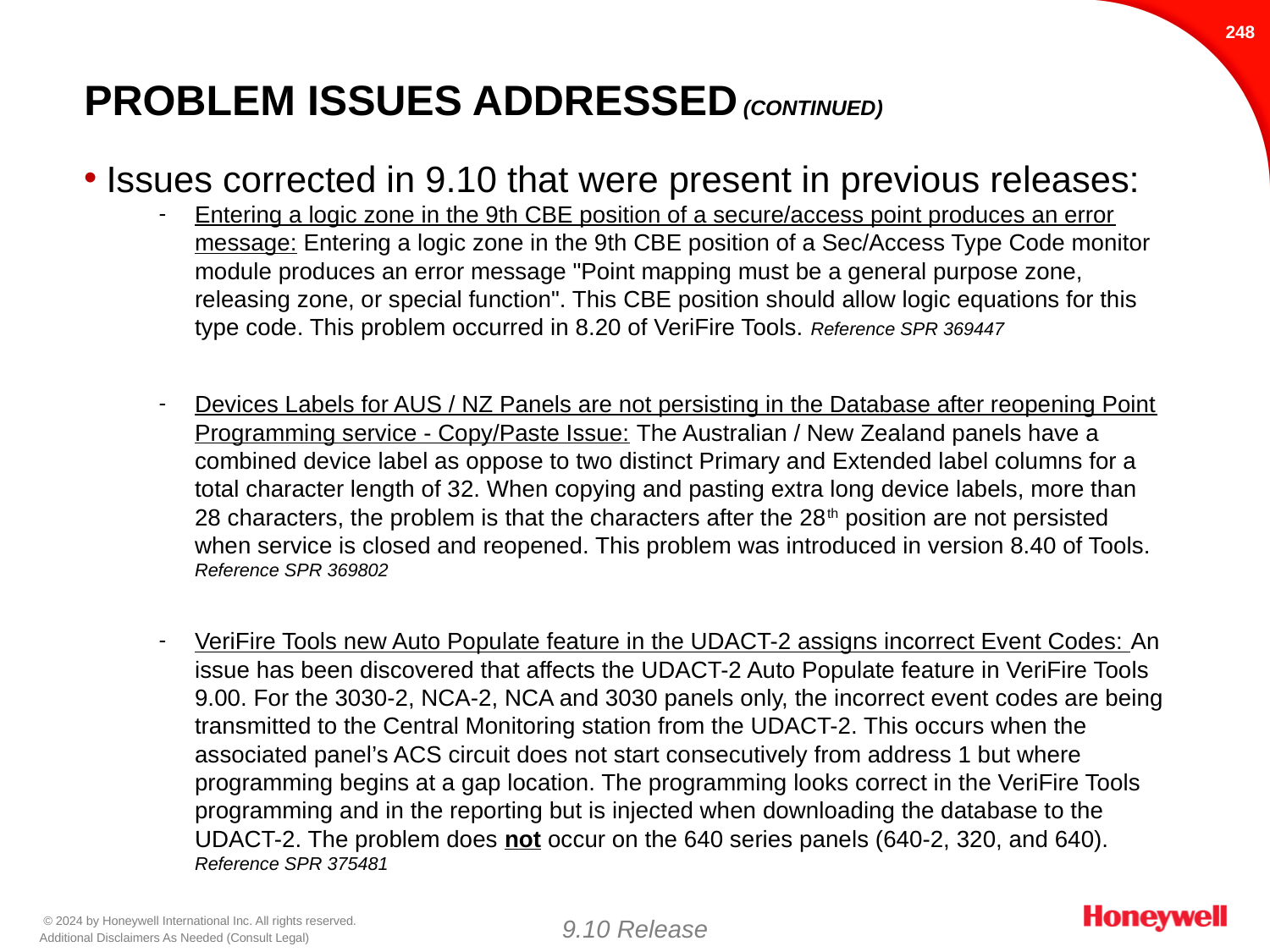

248
# Problem issues addressed (continued)
Issues corrected in 9.10 that were present in previous releases:
Entering a logic zone in the 9th CBE position of a secure/access point produces an error message: Entering a logic zone in the 9th CBE position of a Sec/Access Type Code monitor module produces an error message "Point mapping must be a general purpose zone, releasing zone, or special function". This CBE position should allow logic equations for this type code. This problem occurred in 8.20 of VeriFire Tools. Reference SPR 369447

Devices Labels for AUS / NZ Panels are not persisting in the Database after reopening Point Programming service - Copy/Paste Issue: The Australian / New Zealand panels have a combined device label as oppose to two distinct Primary and Extended label columns for a total character length of 32. When copying and pasting extra long device labels, more than 28 characters, the problem is that the characters after the 28th position are not persisted when service is closed and reopened. This problem was introduced in version 8.40 of Tools. Reference SPR 369802

VeriFire Tools new Auto Populate feature in the UDACT-2 assigns incorrect Event Codes: An issue has been discovered that affects the UDACT-2 Auto Populate feature in VeriFire Tools 9.00. For the 3030-2, NCA-2, NCA and 3030 panels only, the incorrect event codes are being transmitted to the Central Monitoring station from the UDACT-2. This occurs when the associated panel’s ACS circuit does not start consecutively from address 1 but where programming begins at a gap location. The programming looks correct in the VeriFire Tools programming and in the reporting but is injected when downloading the database to the UDACT-2. The problem does not occur on the 640 series panels (640-2, 320, and 640). Reference SPR 375481

9.10 Release